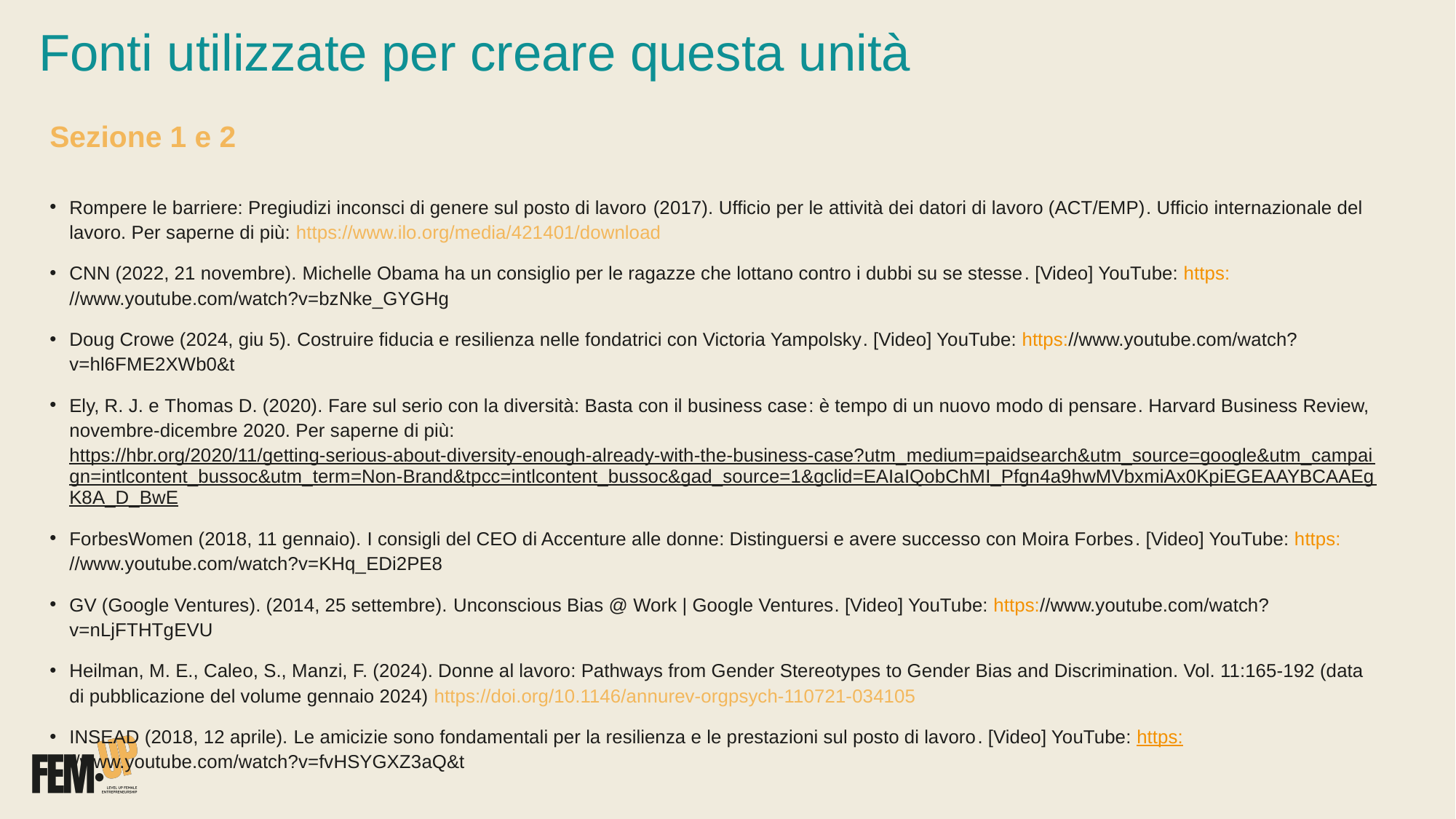

# Fonti utilizzate per creare questa unità
Sezione 1 e 2

Rompere le barriere: Pregiudizi inconsci di genere sul posto di lavoro (2017). Ufficio per le attività dei datori di lavoro (ACT/EMP). Ufficio internazionale del lavoro. Per saperne di più: https://www.ilo.org/media/421401/download
CNN (2022, 21 novembre). Michelle Obama ha un consiglio per le ragazze che lottano contro i dubbi su se stesse. [Video] YouTube: https://www.youtube.com/watch?v=bzNke_GYGHg
Doug Crowe (2024, giu 5). Costruire fiducia e resilienza nelle fondatrici con Victoria Yampolsky. [Video] YouTube: https://www.youtube.com/watch?v=hl6FME2XWb0&t
Ely, R. J. e Thomas D. (2020). Fare sul serio con la diversità: Basta con il business case: è tempo di un nuovo modo di pensare. Harvard Business Review, novembre-dicembre 2020. Per saperne di più: https://hbr.org/2020/11/getting-serious-about-diversity-enough-already-with-the-business-case?utm_medium=paidsearch&utm_source=google&utm_campaign=intlcontent_bussoc&utm_term=Non-Brand&tpcc=intlcontent_bussoc&gad_source=1&gclid=EAIaIQobChMI_Pfgn4a9hwMVbxmiAx0KpiEGEAAYBCAAEgK8A_D_BwE
ForbesWomen (2018, 11 gennaio). I consigli del CEO di Accenture alle donne: Distinguersi e avere successo con Moira Forbes. [Video] YouTube: https://www.youtube.com/watch?v=KHq_EDi2PE8
GV (Google Ventures). (2014, 25 settembre). Unconscious Bias @ Work | Google Ventures. [Video] YouTube: https://www.youtube.com/watch?v=nLjFTHTgEVU
Heilman, M. E., Caleo, S., Manzi, F. (2024). Donne al lavoro: Pathways from Gender Stereotypes to Gender Bias and Discrimination. Vol. 11:165-192 (data di pubblicazione del volume gennaio 2024) https://doi.org/10.1146/annurev-orgpsych-110721-034105
INSEAD (2018, 12 aprile). Le amicizie sono fondamentali per la resilienza e le prestazioni sul posto di lavoro. [Video] YouTube: https://www.youtube.com/watch?v=fvHSYGXZ3aQ&t